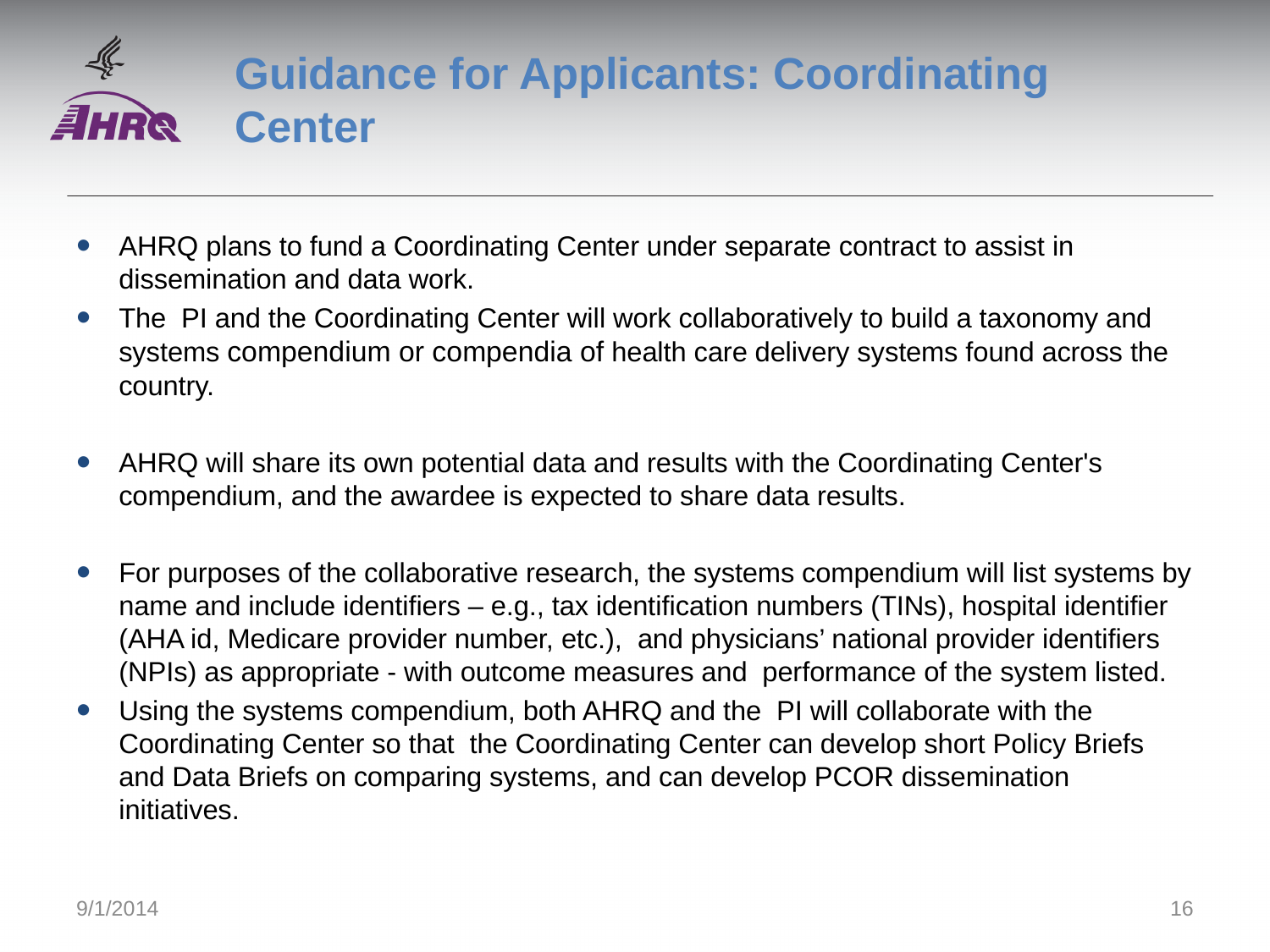

# Guidance for Applicants: Coordinating Center
AHRQ plans to fund a Coordinating Center under separate contract to assist in dissemination and data work.
The  PI and the Coordinating Center will work collaboratively to build a taxonomy and systems compendium or compendia of health care delivery systems found across the country.

AHRQ will share its own potential data and results with the Coordinating Center's compendium, and the awardee is expected to share data results.

For purposes of the collaborative research, the systems compendium will list systems by name and include identifiers – e.g., tax identification numbers (TINs), hospital identifier (AHA id, Medicare provider number, etc.),  and physicians’ national provider identifiers (NPIs) as appropriate - with outcome measures and  performance of the system listed.
Using the systems compendium, both AHRQ and the  PI will collaborate with the Coordinating Center so that  the Coordinating Center can develop short Policy Briefs and Data Briefs on comparing systems, and can develop PCOR dissemination initiatives.
9/1/2014
16